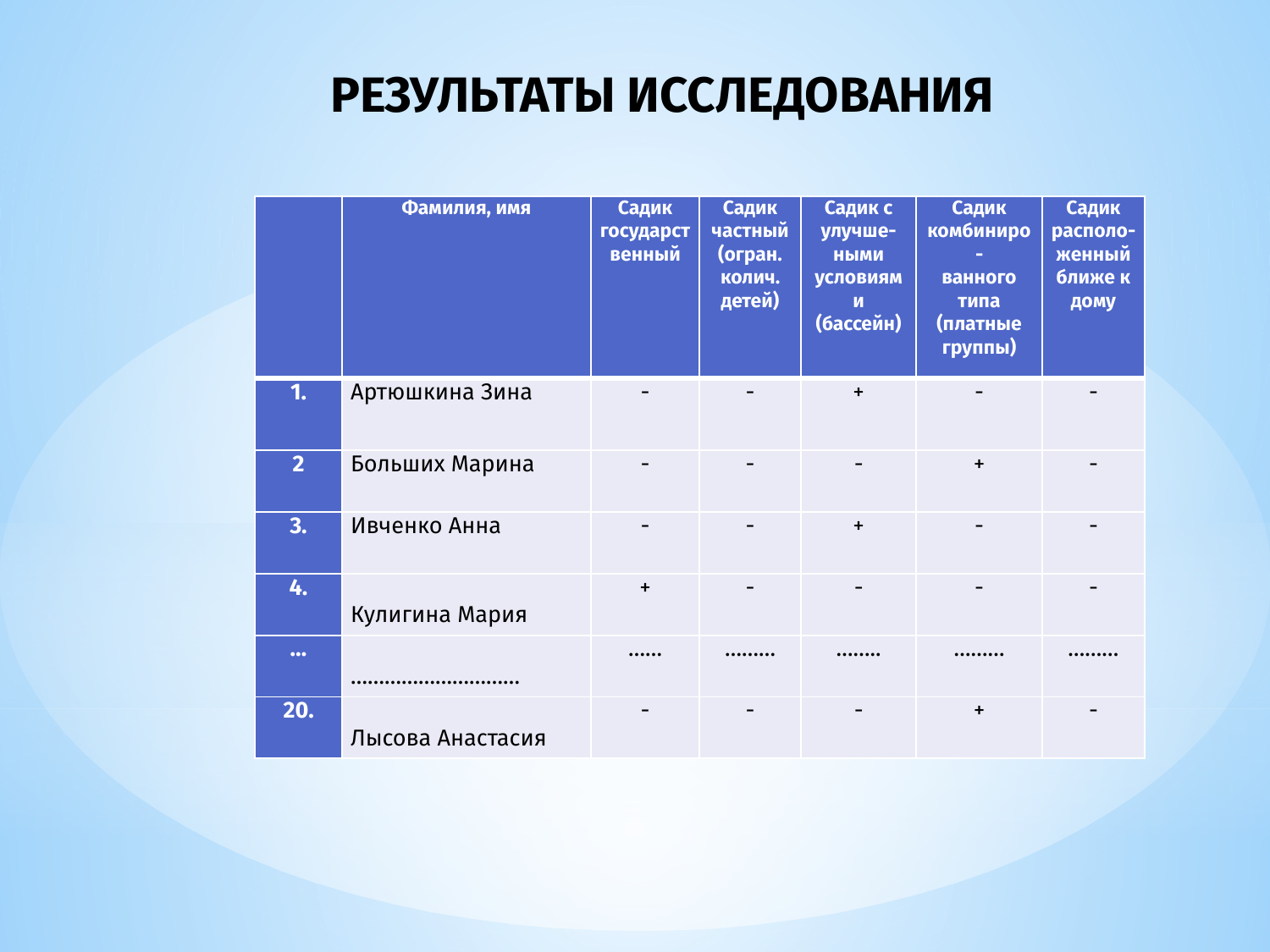

РЕЗУЛЬТАТЫ ИССЛЕДОВАНИЯ
|  | Фамилия, имя | Садик государст венный | Садик частный (огран. колич. детей) | Садик с улучше- ными условиями (бассейн) | Садик комбиниро- ванного типа (платные группы) | Садик располо- женный ближе к дому |
| --- | --- | --- | --- | --- | --- | --- |
| 1. | Артюшкина Зина | ­- | - | + | - | - |
| 2 | Больших Марина | - | - | - | + | - |
| 3. | Ивченко Анна | - | - | + | - | - |
| 4. | Кулигина Мария | + | - | - | - | - |
| … | ………………………… | …… | ……… | …….. | ……… | ……… |
| 20. | Лысова Анастасия | - | - | - | + | - |